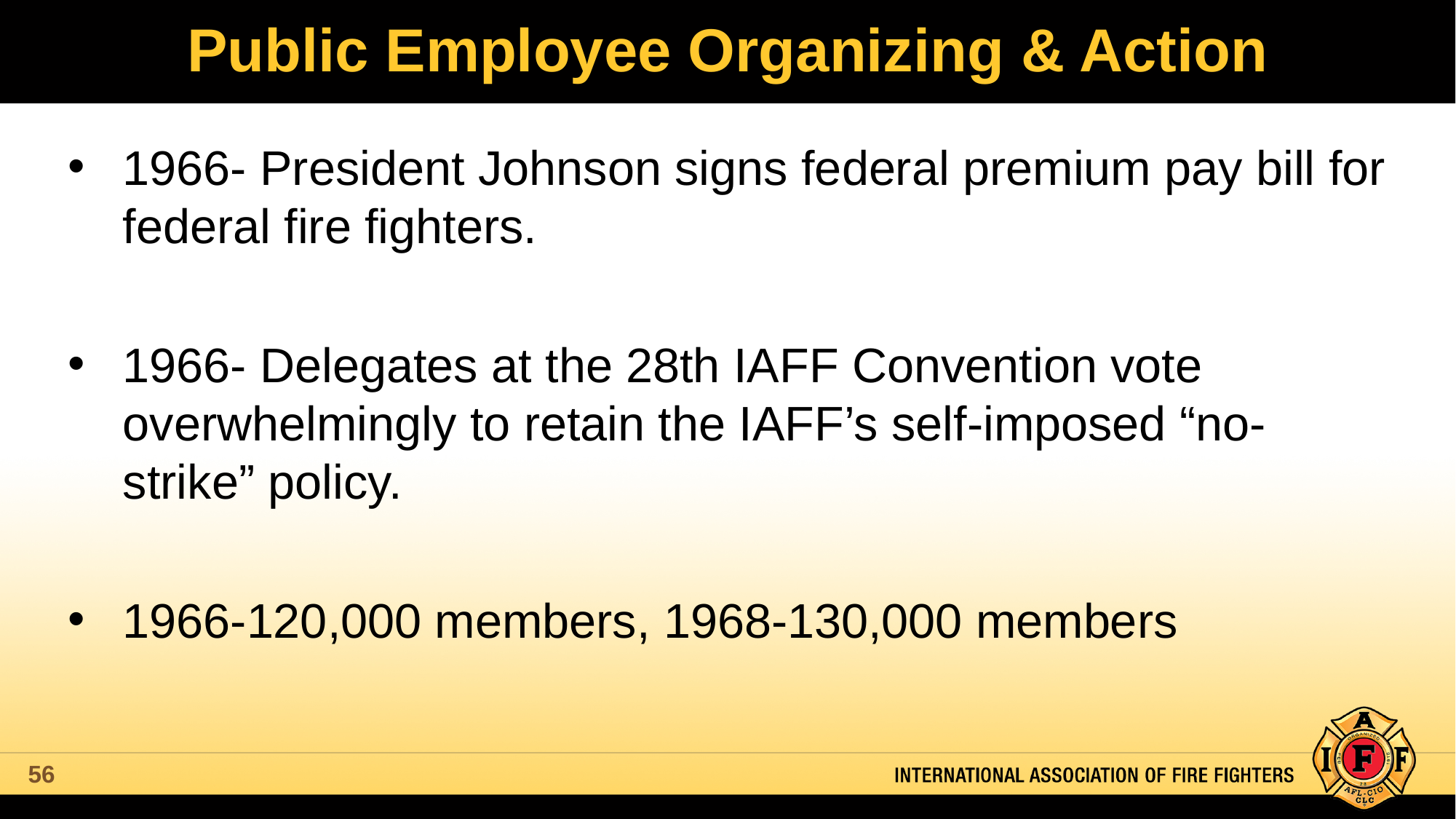

# Public Employee Organizing & Action
1966- President Johnson signs federal premium pay bill for federal fire fighters.

1966- Delegates at the 28th IAFF Convention vote overwhelmingly to retain the IAFF’s self-imposed “no-strike” policy.

1966-120,000 members, 1968-130,000 members